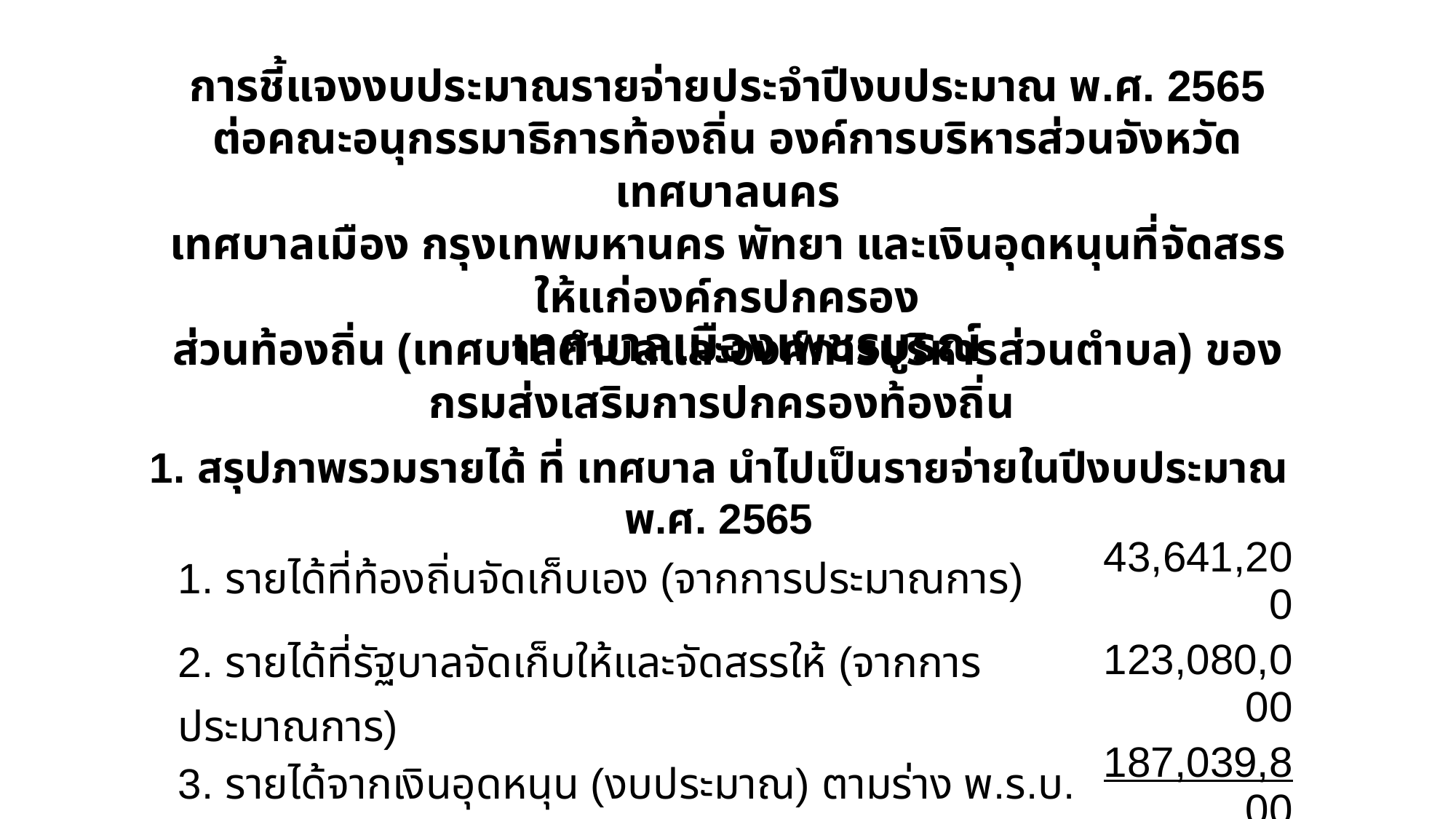

การชี้แจงงบประมาณรายจ่ายประจำปีงบประมาณ พ.ศ. 2565
ต่อคณะอนุกรรมาธิการท้องถิ่น องค์การบริหารส่วนจังหวัด เทศบาลนคร
เทศบาลเมือง กรุงเทพมหานคร พัทยา และเงินอุดหนุนที่จัดสรรให้แก่องค์กรปกครอง
ส่วนท้องถิ่น (เทศบาลตำบลและองค์การบริหารส่วนตำบล) ของกรมส่งเสริมการปกครองท้องถิ่น
เทศบาลเมืองเพชรบูรณ์
1. สรุปภาพรวมรายได้ ที่ เทศบาล นำไปเป็นรายจ่ายในปีงบประมาณ พ.ศ. 2565
| 1. รายได้ที่ท้องถิ่นจัดเก็บเอง (จากการประมาณการ) | 43,641,200 |
| --- | --- |
| 2. รายได้ที่รัฐบาลจัดเก็บให้และจัดสรรให้ (จากการประมาณการ) | 123,080,000 |
| 3. รายได้จากเงินอุดหนุน (งบประมาณ) ตามร่าง พ.ร.บ. | 187,039,800 |
| รวมรายได้ท้องถิ่น | 353,761,000 |